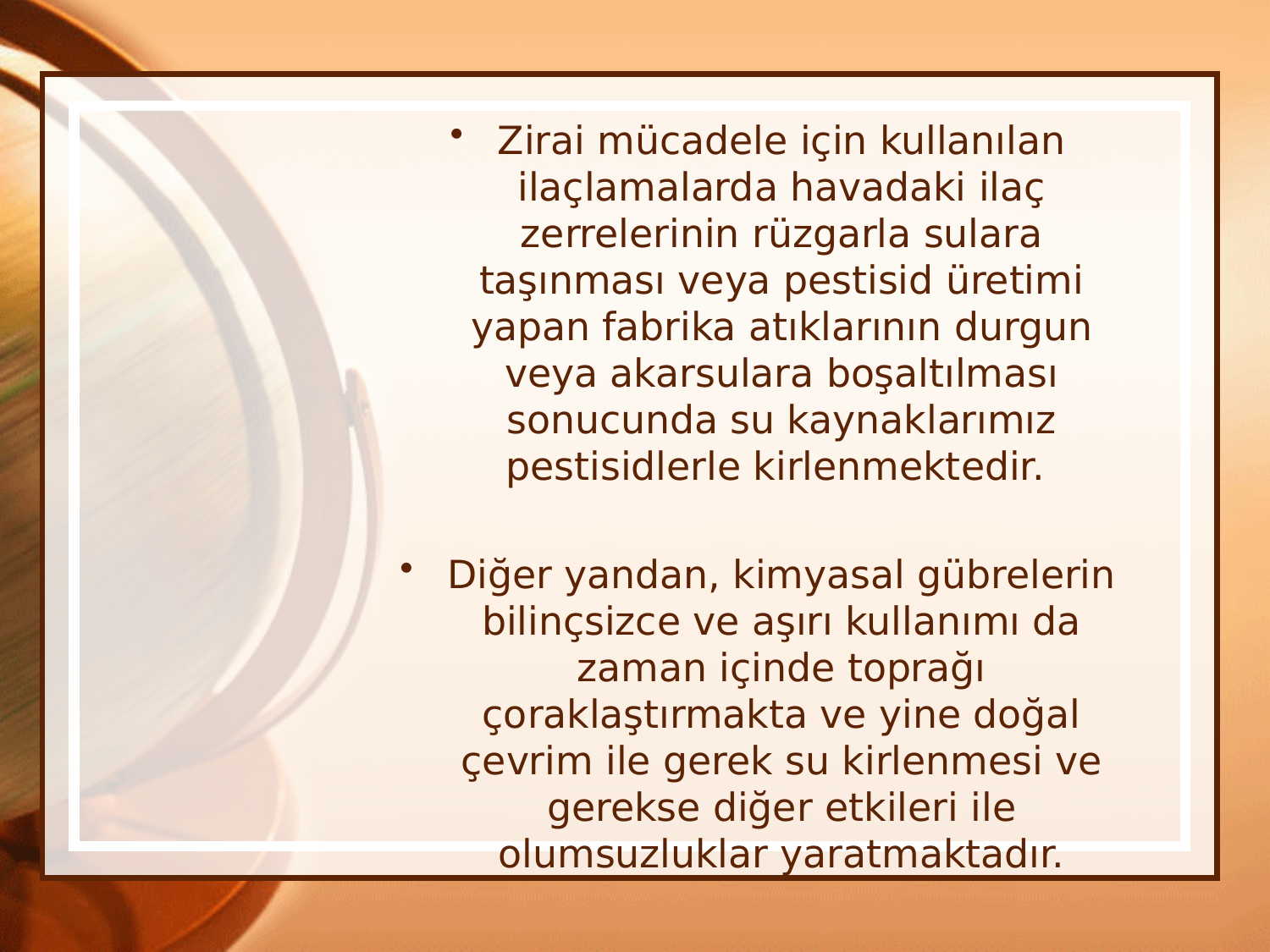

Zirai mücadele için kullanılan ilaçlamalarda havadaki ilaç zerrelerinin rüzgarla sulara taşınması veya pestisid üretimi yapan fabrika atıklarının durgun veya akarsulara boşaltılması sonucunda su kaynaklarımız pestisidlerle kirlenmektedir.

Diğer yandan, kimyasal gübrelerin bilinçsizce ve aşırı kullanımı da zaman içinde toprağı çoraklaştırmakta ve yine doğal çevrim ile gerek su kirlenmesi ve gerekse diğer etkileri ile olumsuzluklar yaratmaktadır.